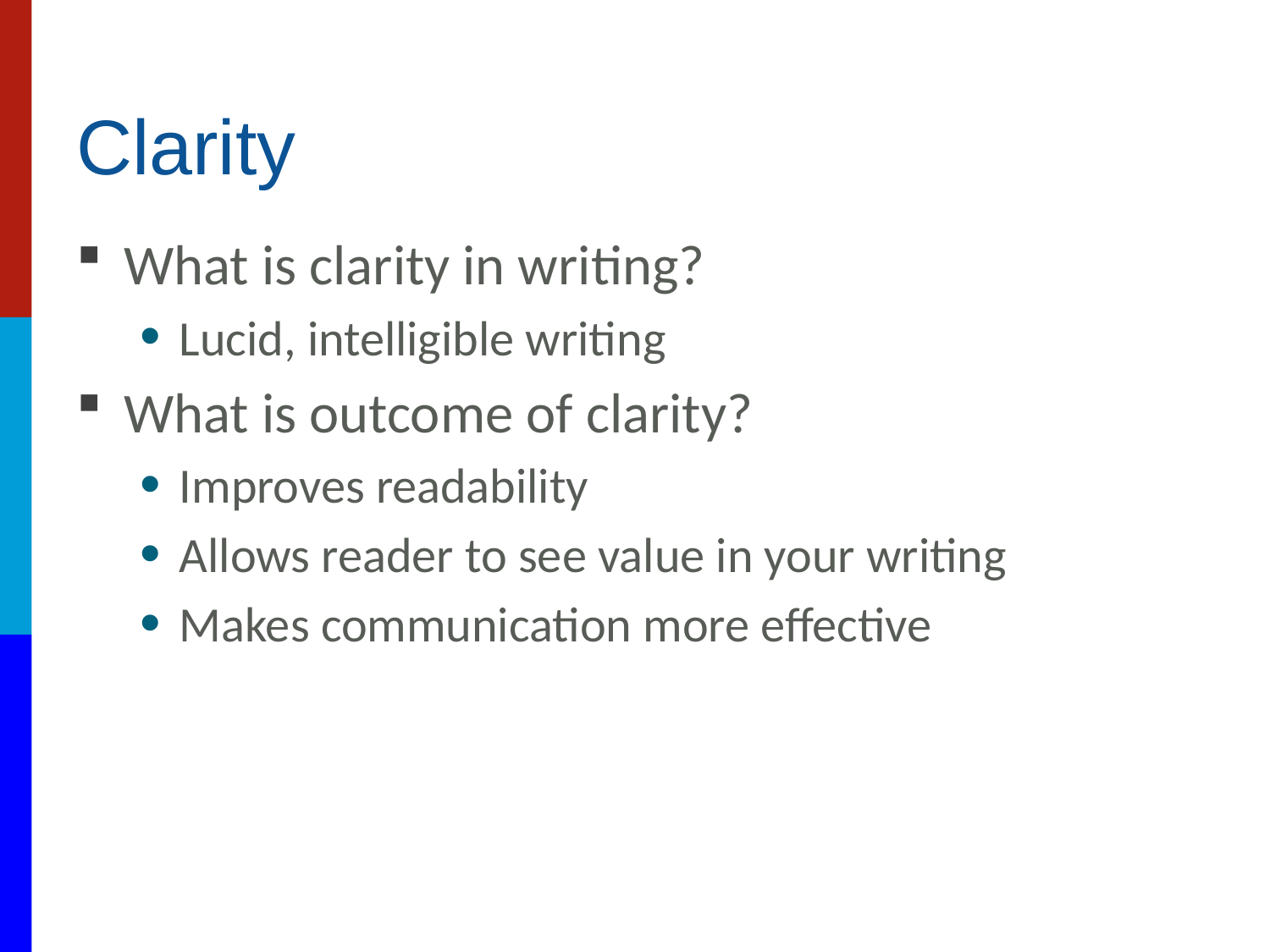

# Clarity
What is clarity in writing?
Lucid, intelligible writing
What is outcome of clarity?
Improves readability
Allows reader to see value in your writing
Makes communication more effective